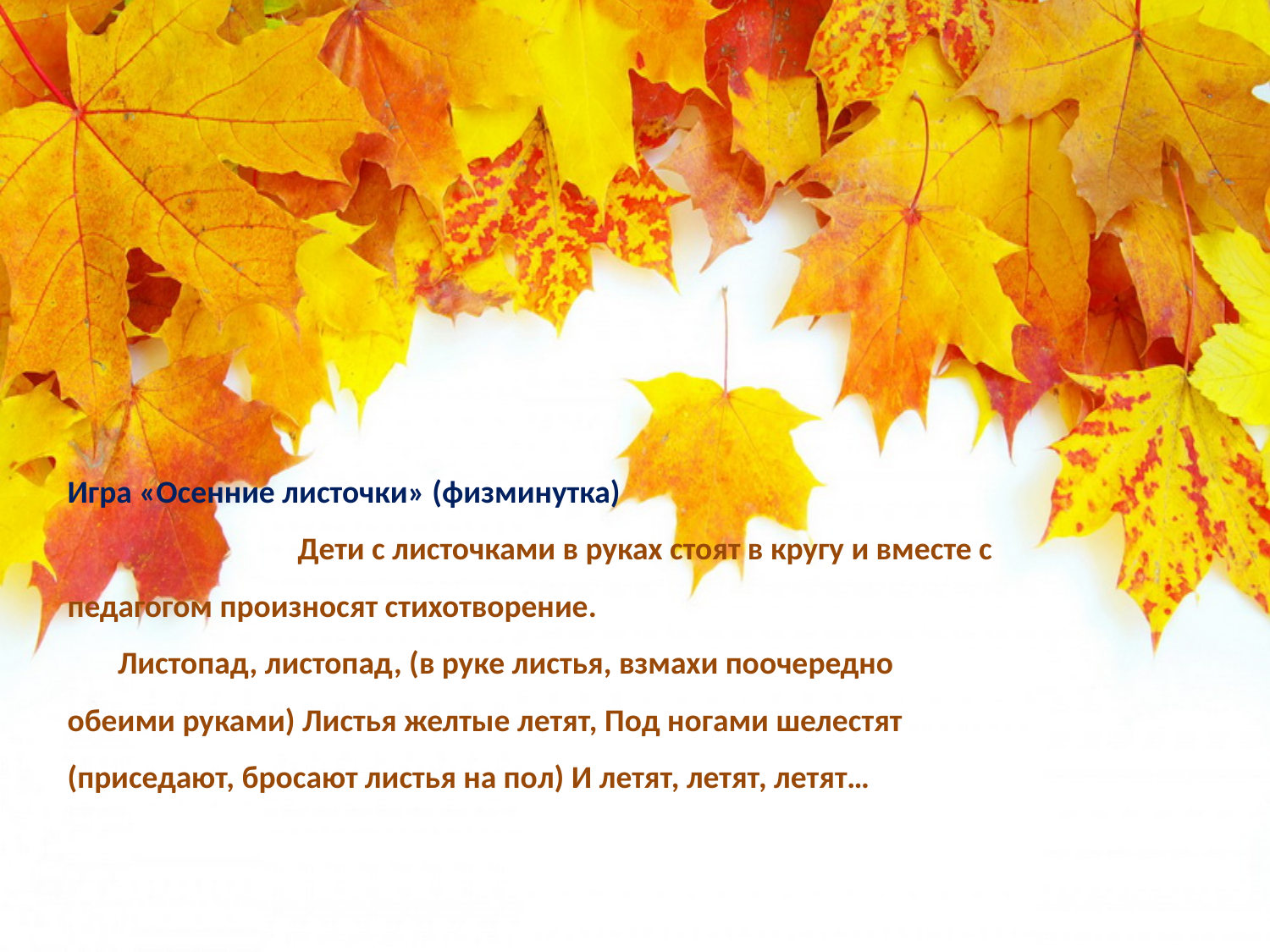

Игра «Осенние листочки» (физминутка)                                                                                      Дети с листочками в руках стоят в кругу и вместе с педагогом произносят стихотворение.                                                                Листопад, листопад, (в руке листья, взмахи поочередно обеими руками) Листья желтые летят, Под ногами шелестят (приседают, бросают листья на пол) И летят, летят, летят…